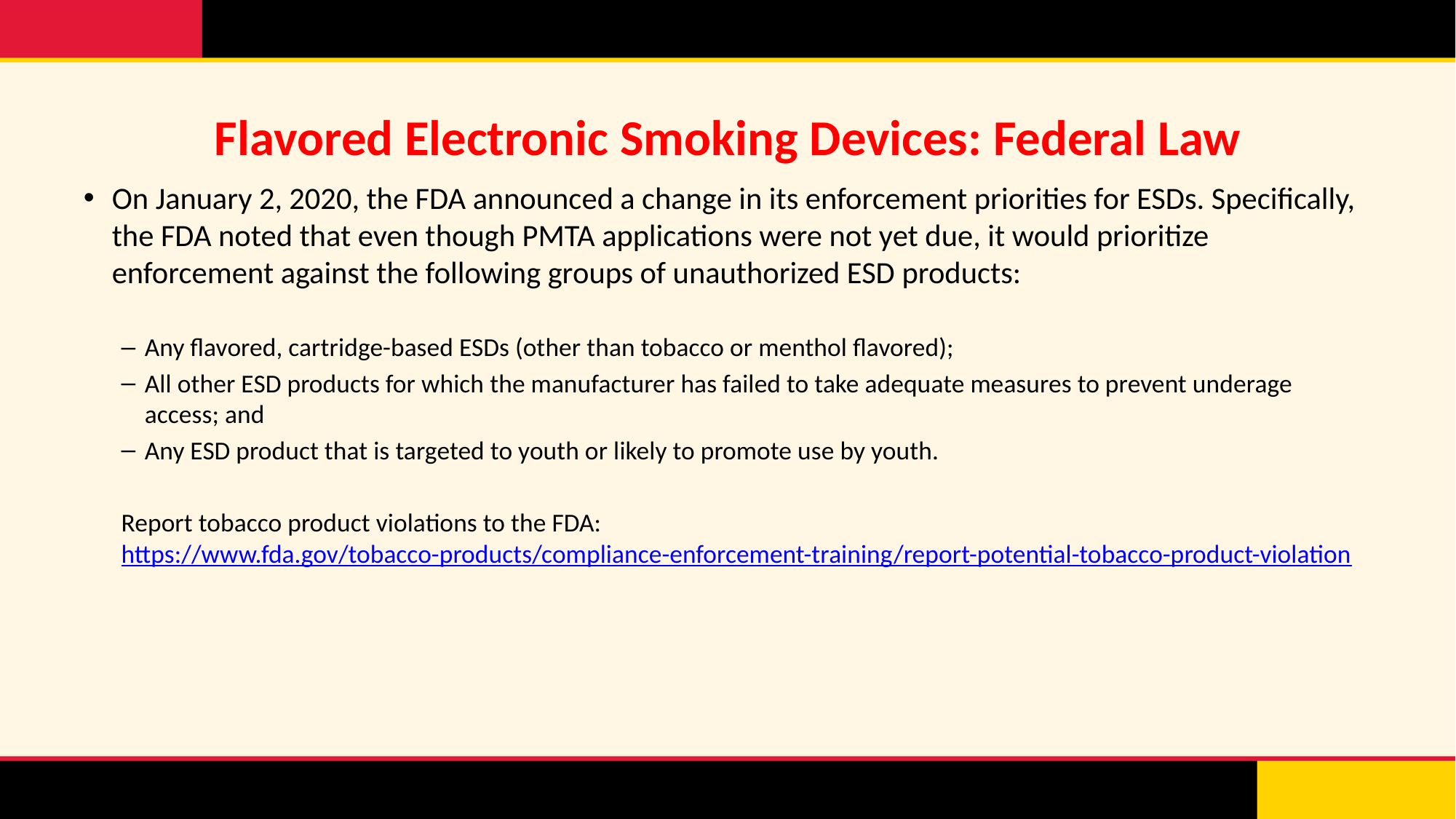

# Flavored Electronic Smoking Devices: Federal Law
On January 2, 2020, the FDA announced a change in its enforcement priorities for ESDs. Specifically, the FDA noted that even though PMTA applications were not yet due, it would prioritize enforcement against the following groups of unauthorized ESD products:

Any flavored, cartridge-based ESDs (other than tobacco or menthol flavored);
All other ESD products for which the manufacturer has failed to take adequate measures to prevent underage access; and
Any ESD product that is targeted to youth or likely to promote use by youth.

Report tobacco product violations to the FDA: https://www.fda.gov/tobacco-products/compliance-enforcement-training/report-potential-tobacco-product-violation